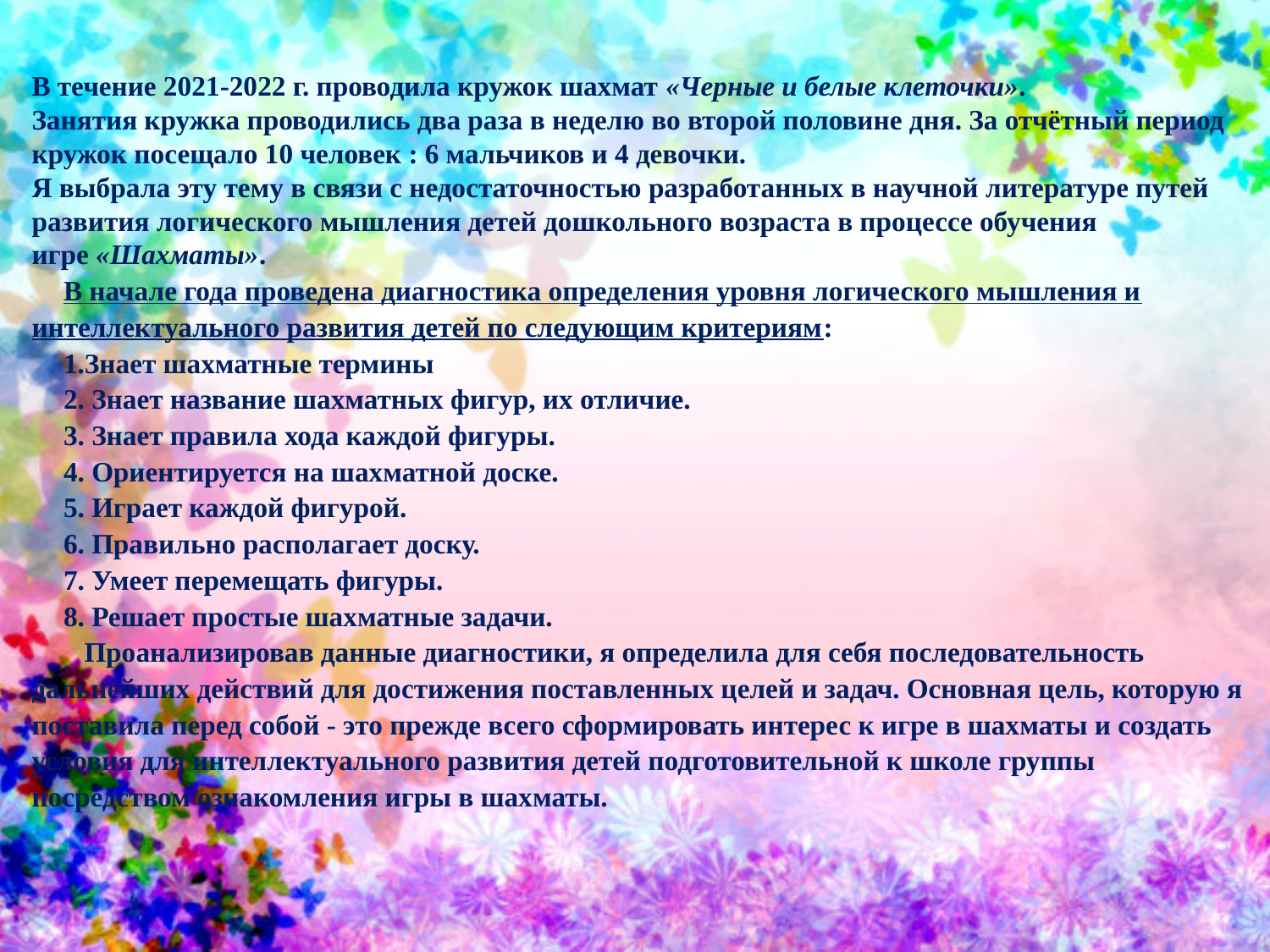

В течение 2021-2022 г. проводила кружок шахмат «Черные и белые клеточки».
Занятия кружка проводились два раза в неделю во второй половине дня. За отчётный период кружок посещало 10 человек : 6 мальчиков и 4 девочки.
Я выбрала эту тему в связи с недостаточностью разработанных в научной литературе путей развития логического мышления детей дошкольного возраста в процессе обучения игре «Шахматы».
В начале года проведена диагностика определения уровня логического мышления и интеллектуального развития детей по следующим критериям:
1.Знает шахматные термины
2. Знает название шахматных фигур, их отличие.
3. Знает правила хода каждой фигуры.
4. Ориентируется на шахматной доске.
5. Играет каждой фигурой.
6. Правильно располагает доску.
7. Умеет перемещать фигуры.
8. Решает простые шахматные задачи.
   Проанализировав данные диагностики, я определила для себя последовательность дальнейших действий для достижения поставленных целей и задач. Основная цель, которую я поставила перед собой - это прежде всего сформировать интерес к игре в шахматы и создать условия для интеллектуального развития детей подготовительной к школе группы посредством ознакомления игры в шахматы.